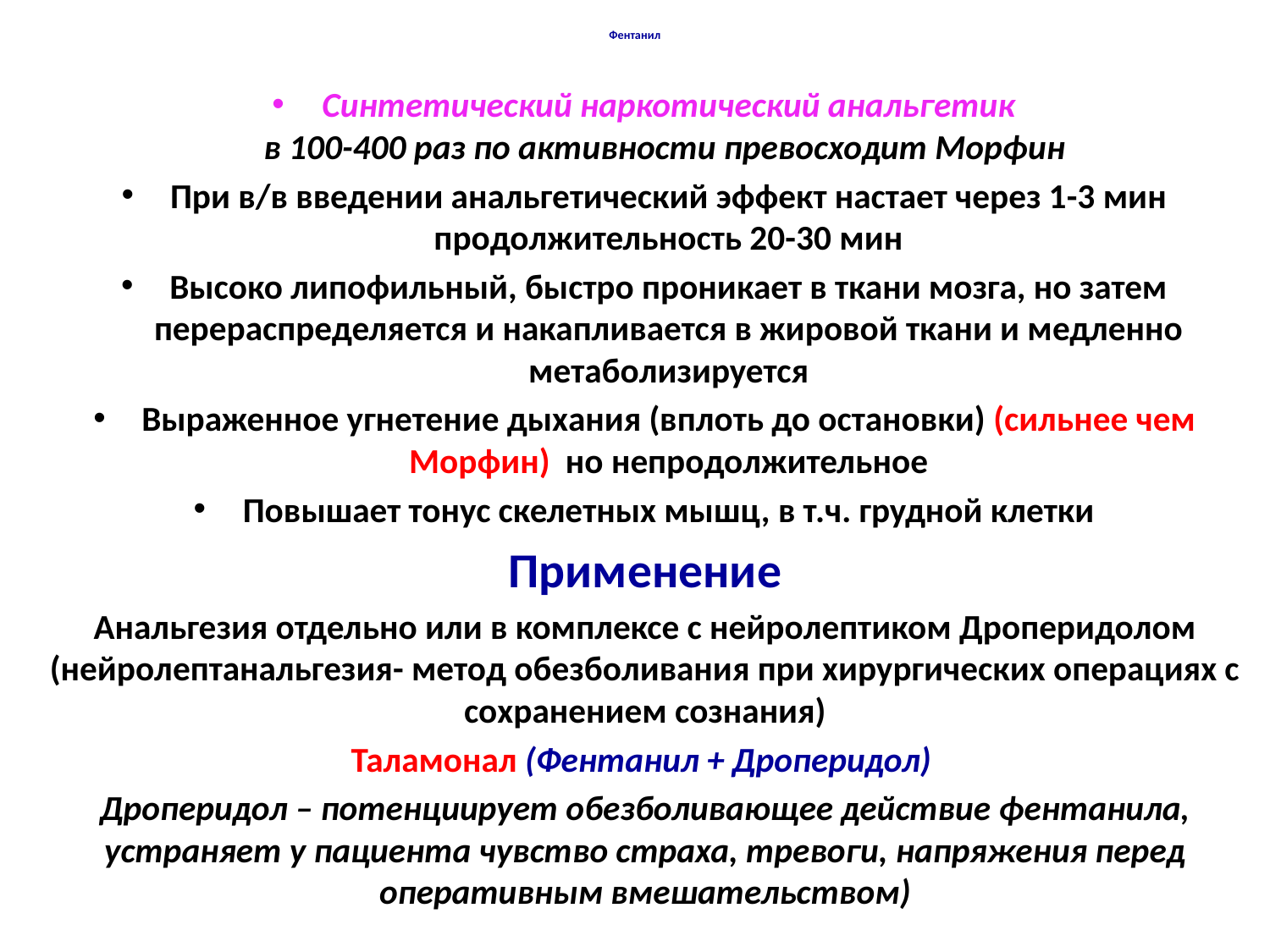

# Фентанил
Синтетический наркотический анальгетик
в 100-400 раз по активности превосходит Морфин
При в/в введении анальгетический эффект настает через 1-3 мин продолжительность 20-30 мин
Высоко липофильный, быстро проникает в ткани мозга, но затем перераспределяется и накапливается в жировой ткани и медленно метаболизируется
Выраженное угнетение дыхания (вплоть до остановки) (сильнее чем Морфин)  но непродолжительное
Повышает тонус скелетных мышц, в т.ч. грудной клетки
Применение
Анальгезия отдельно или в комплексе с нейролептиком Дроперидолом (нейролептанальгезия- метод обезболивания при хирургических операциях с сохранением сознания)
Таламонал (Фентанил + Дроперидол)
Дроперидол – потенциирует обезболивающее действие фентанила, устраняет у пациента чувство страха, тревоги, напряжения перед оперативным вмешательством)